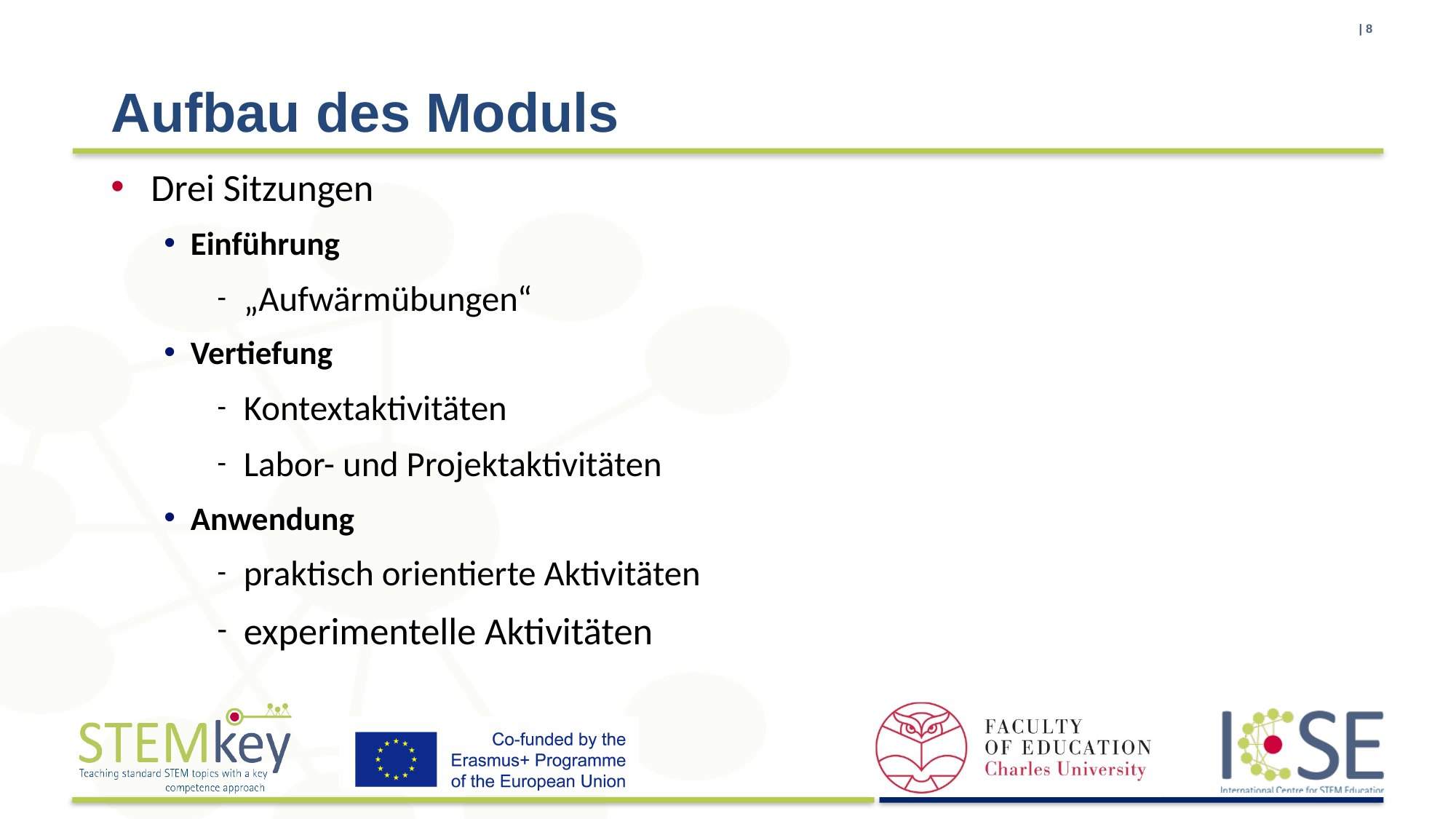

| 8
# Aufbau des Moduls
Drei Sitzungen
Einführung
„Aufwärmübungen“
Vertiefung
Kontextaktivitäten
Labor- und Projektaktivitäten
Anwendung
praktisch orientierte Aktivitäten
experimentelle Aktivitäten